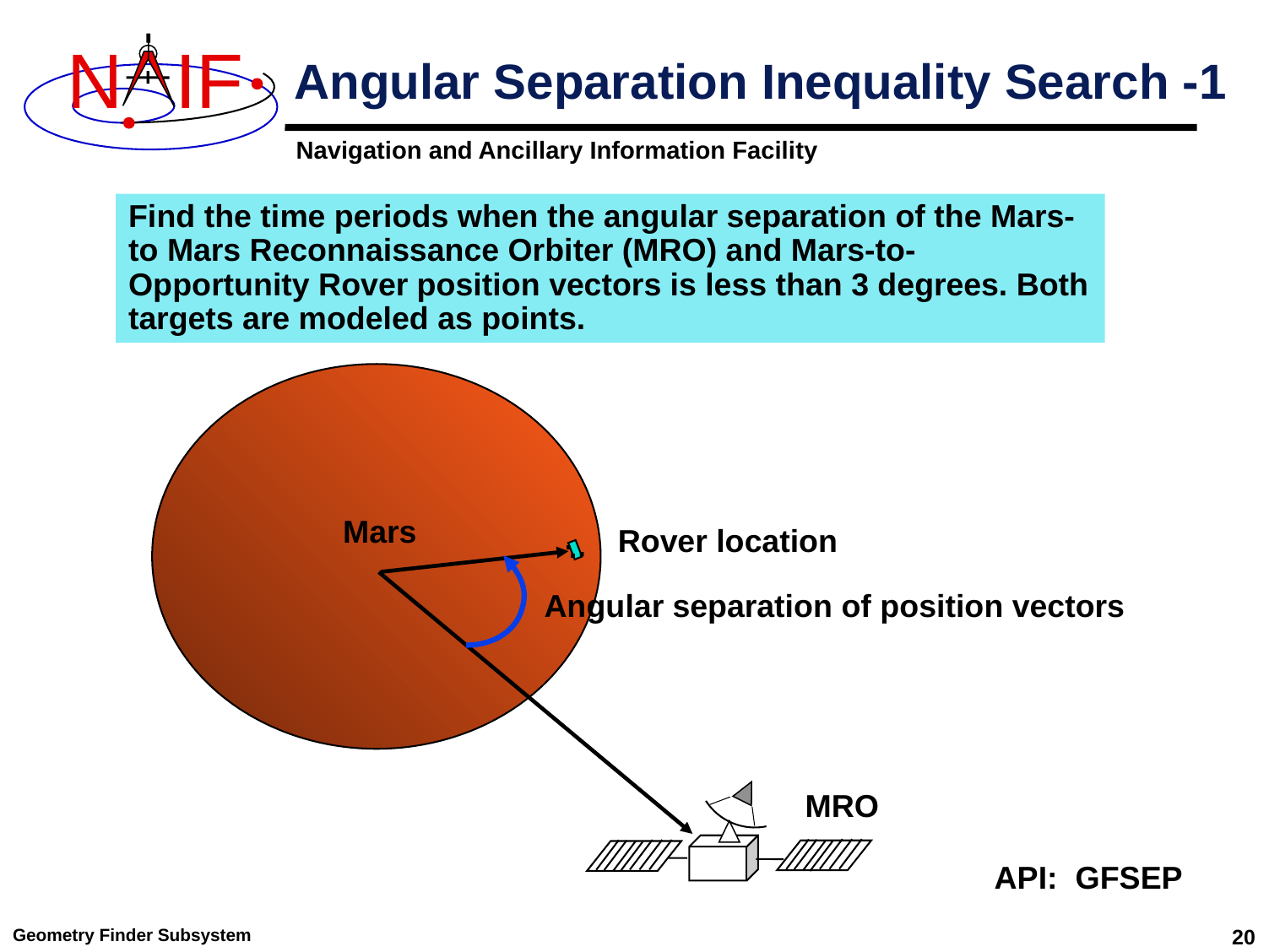

# Angular Separation Inequality Search -1
Find the time periods when the angular separation of the Mars-to Mars Reconnaissance Orbiter (MRO) and Mars-to-Opportunity Rover position vectors is less than 3 degrees. Both targets are modeled as points.

Mars
.
Rover location
.
.

Angular separation of position vectors

MRO

API:  GFSEP

Geometry Finder Subsystem
20